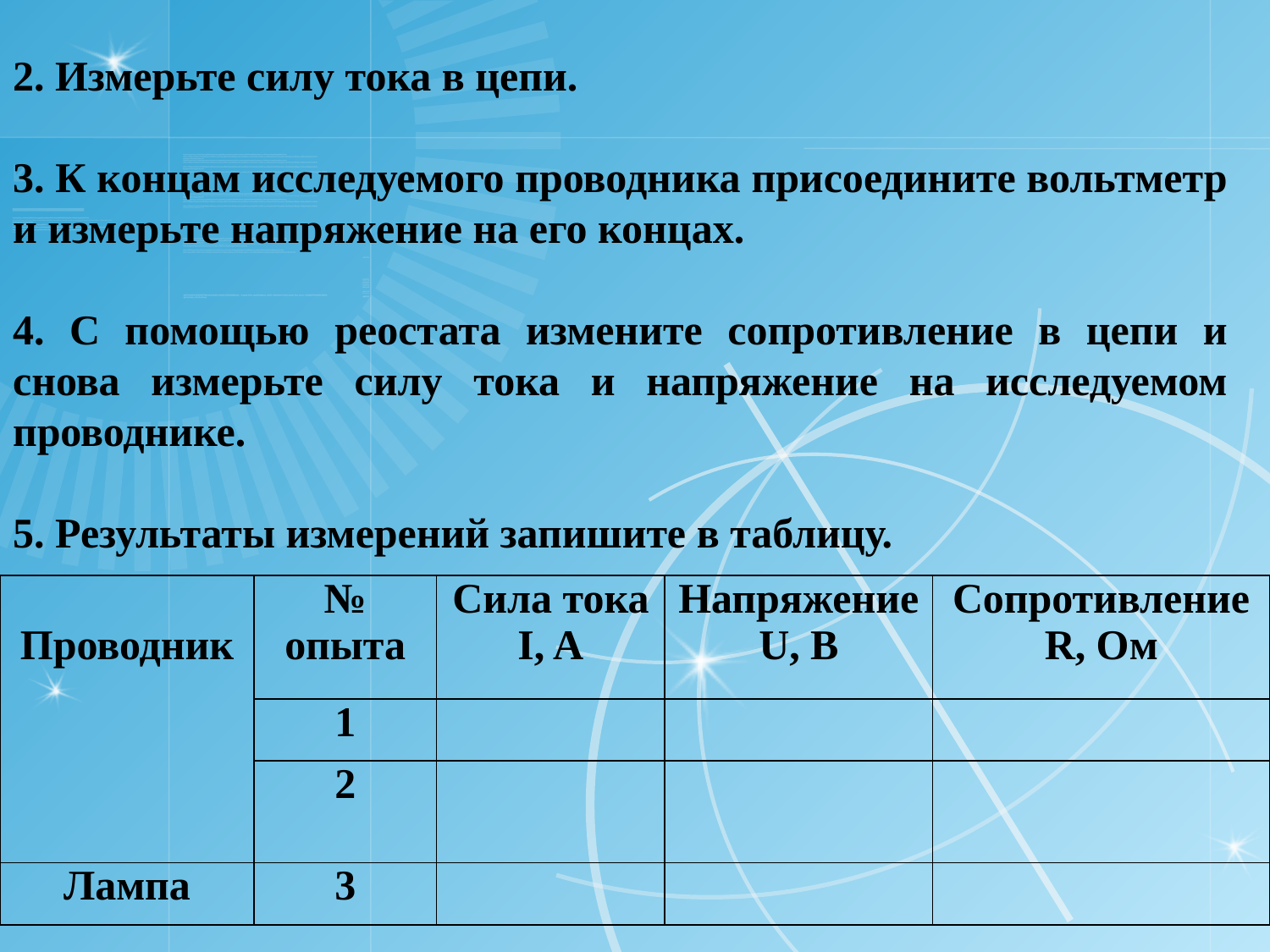

2. Измерьте силу тока в цепи.

3. К концам исследуемого проводника присоедините вольтметр и измерьте напряжение на его концах.

4. С помощью реостата измените сопротивление в цепи и снова измерьте силу тока и напряжение на исследуемом проводнике.

5. Результаты измерений запишите в таблицу.
| Проводник | № опыта | Сила тока I, A | Напряжение U, B | Сопротивление R, Oм |
| --- | --- | --- | --- | --- |
|  | 1 |  |  |  |
|  | 2 |  |  |  |
| Лампа | 3 |  |  |  |